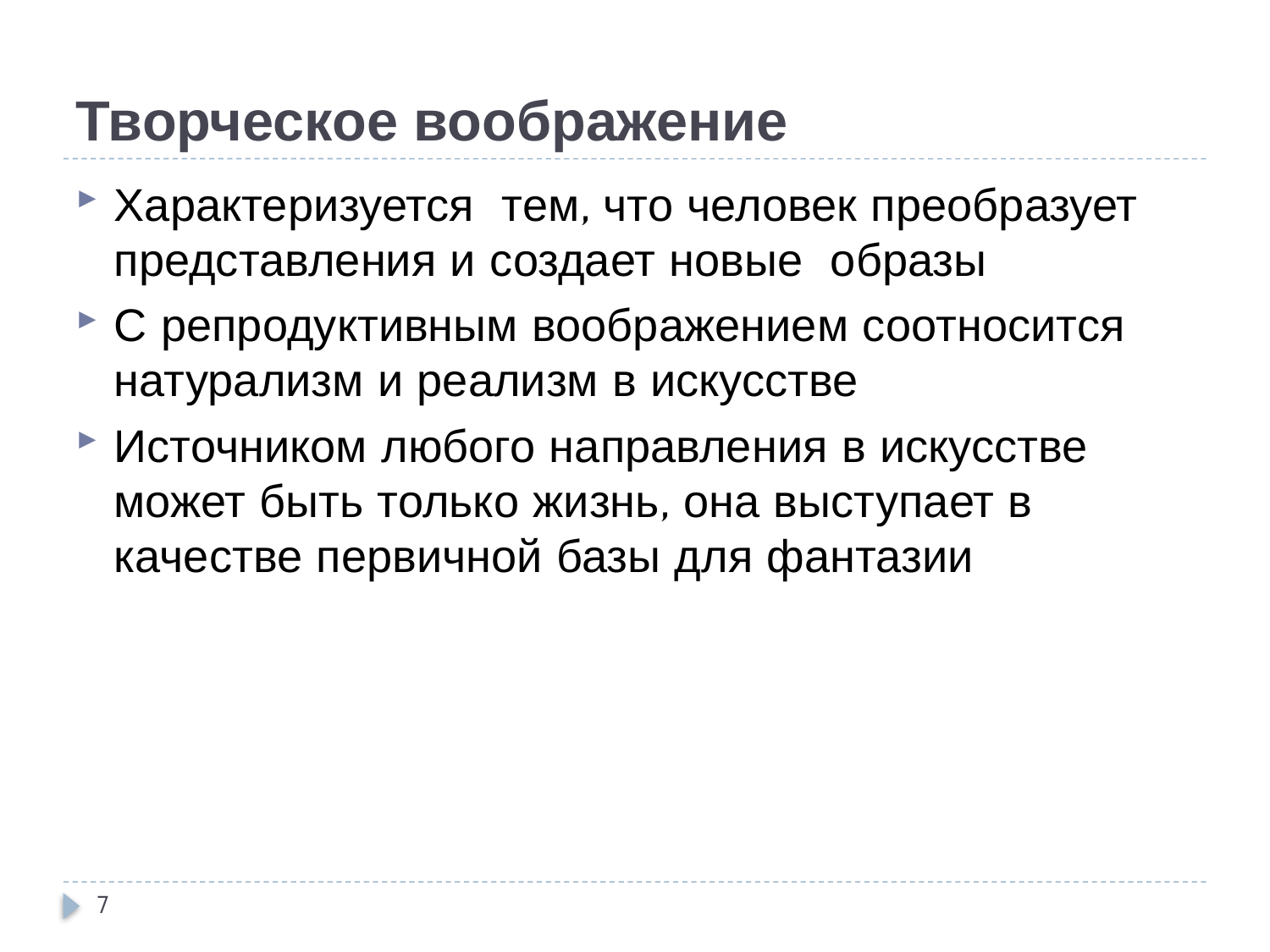

# Творческое воображение
Характеризуется  тем, что человек преобразует представления и создает новые  образы
С репродуктивным воображением соотносится натурализм и реализм в искусстве
Источником любого направления в искусстве может быть только жизнь, она выступает в качестве первичной базы для фантазии
7